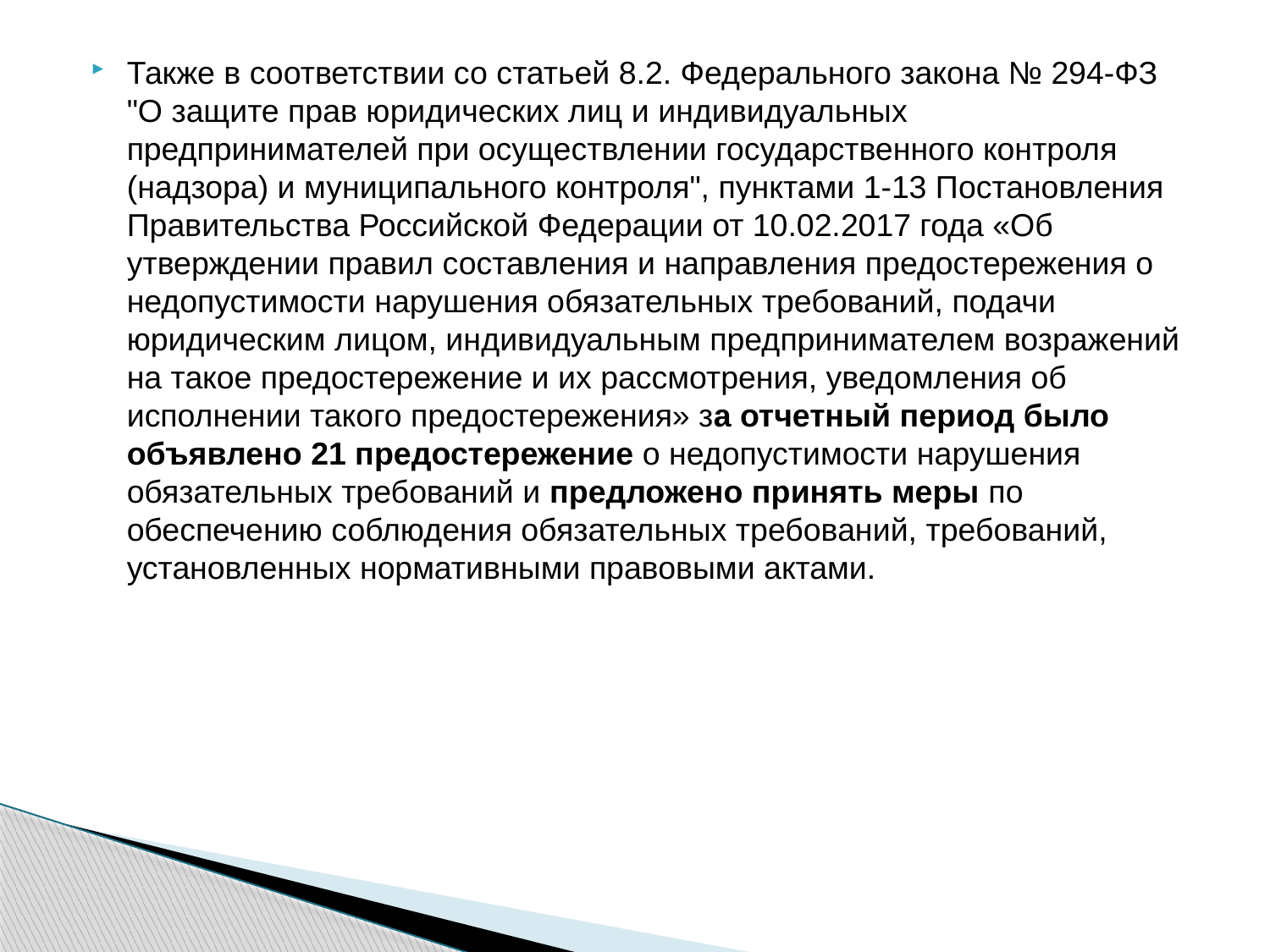

Также в соответствии со статьей 8.2. Федерального закона № 294-ФЗ "О защите прав юридических лиц и индивидуальных предпринимателей при осуществлении государственного контроля (надзора) и муниципального контроля", пунктами 1-13 Постановления Правительства Российской Федерации от 10.02.2017 года «Об утверждении правил составления и направления предостережения о недопустимости нарушения обязательных требований, подачи юридическим лицом, индивидуальным предпринимателем возражений на такое предостережение и их рассмотрения, уведомления об исполнении такого предостережения» за отчетный период было объявлено 21 предостережение о недопустимости нарушения обязательных требований и предложено принять меры по обеспечению соблюдения обязательных требований, требований, установленных нормативными правовыми актами.